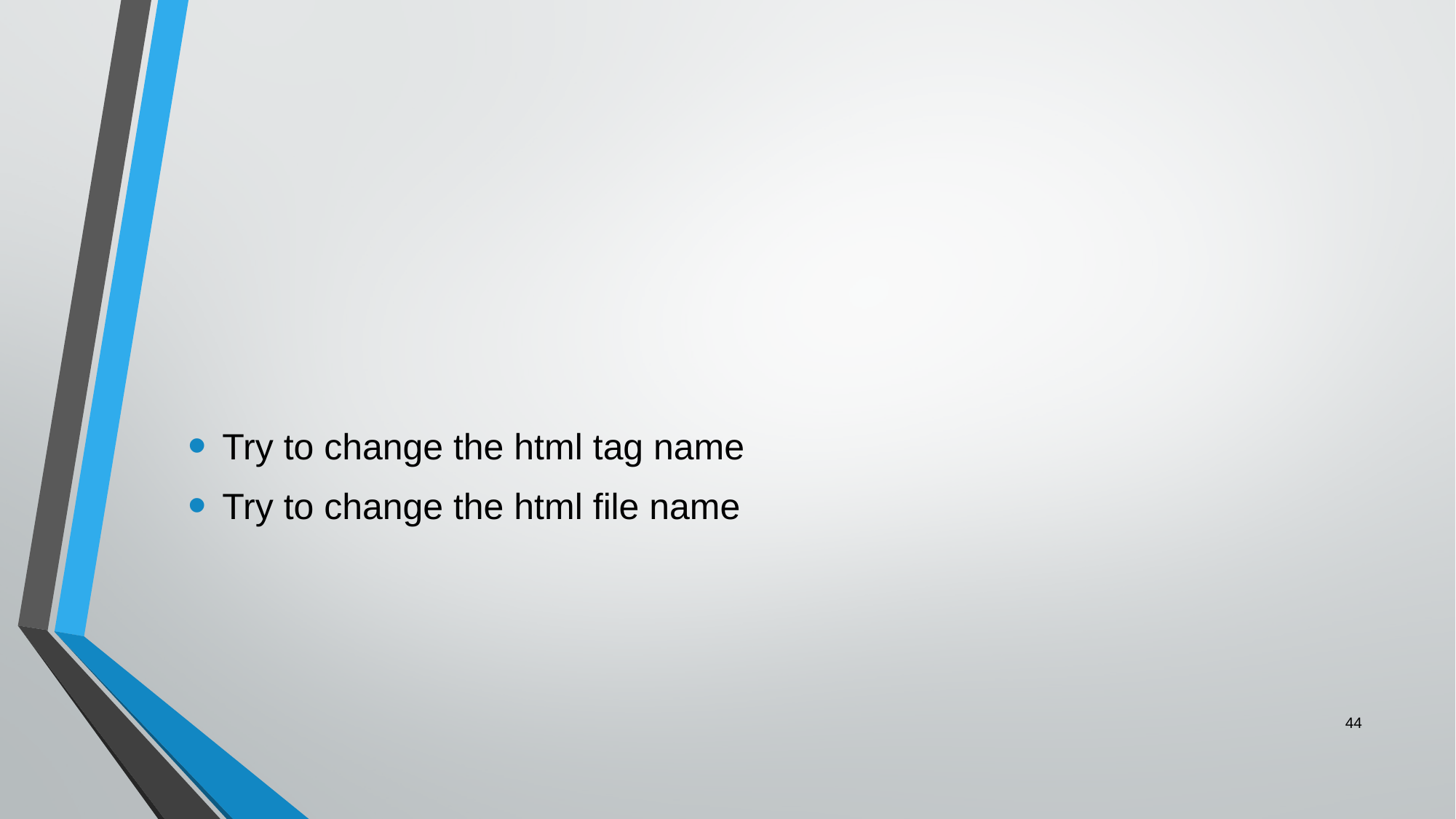

#
Try to change the html tag name
Try to change the html file name

44